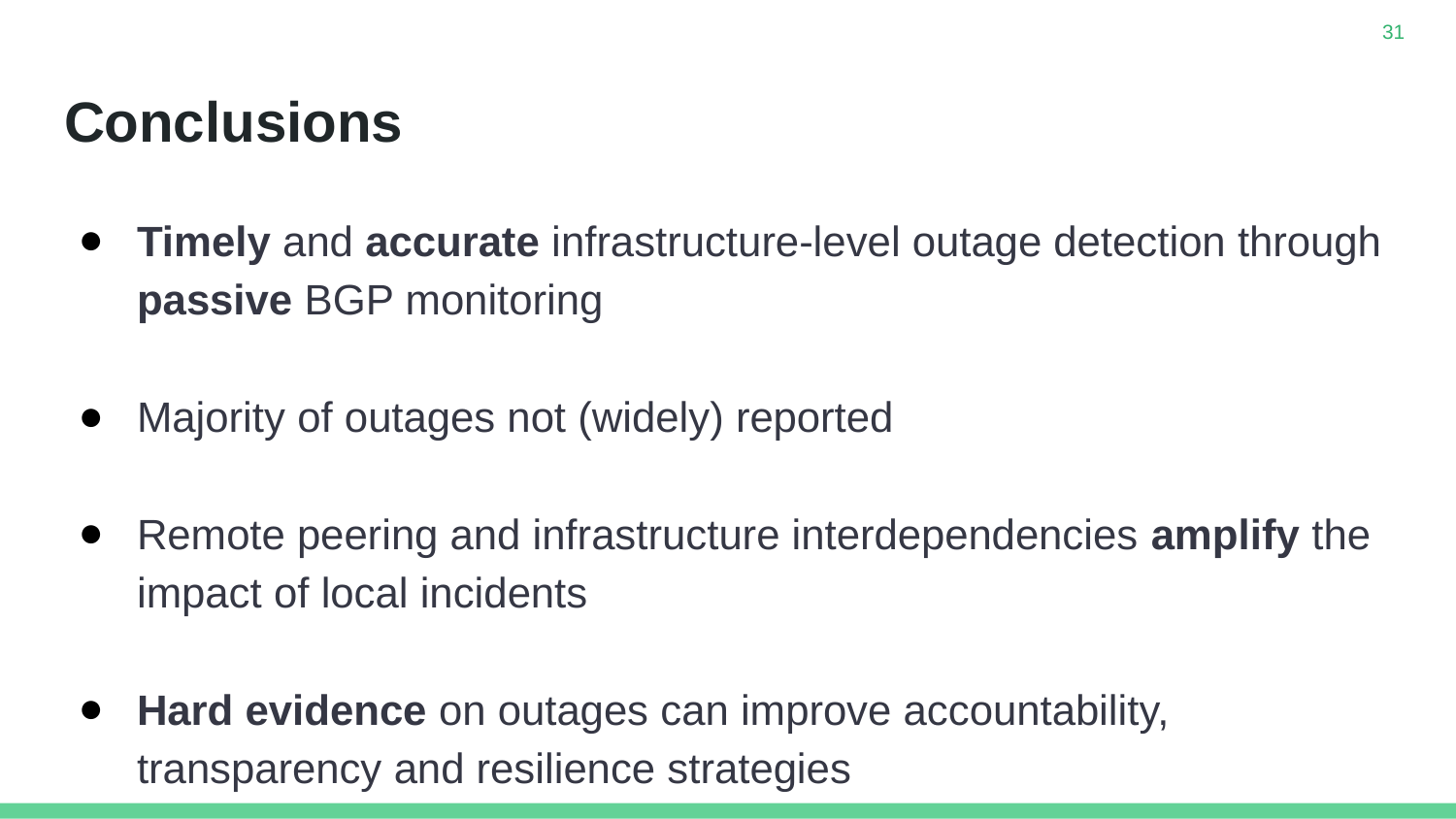

31
# Conclusions
Timely and accurate infrastructure-level outage detection through passive BGP monitoring

Majority of outages not (widely) reported

Remote peering and infrastructure interdependencies amplify the impact of local incidents

Hard evidence on outages can improve accountability, transparency and resilience strategies